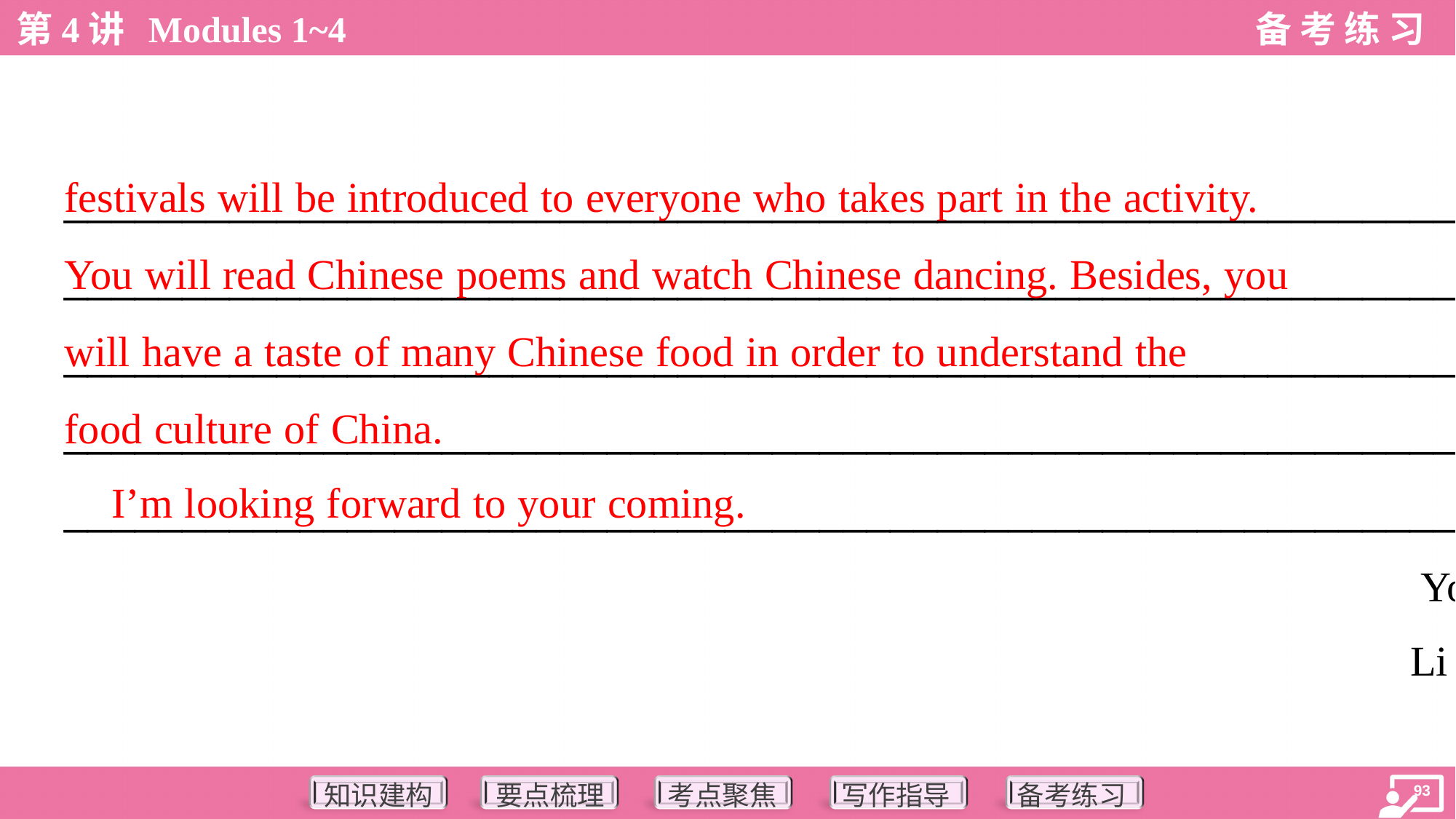

festivals will be introduced to everyone who takes part in the activity.
You will read Chinese poems and watch Chinese dancing. Besides, you
will have a taste of many Chinese food in order to understand the
food culture of China.
    I’m looking forward to your coming.
______________________________________________________________
______________________________________________________________
______________________________________________________________
______________________________________________________________
______________________________________________________________
Yours,
Li Hua